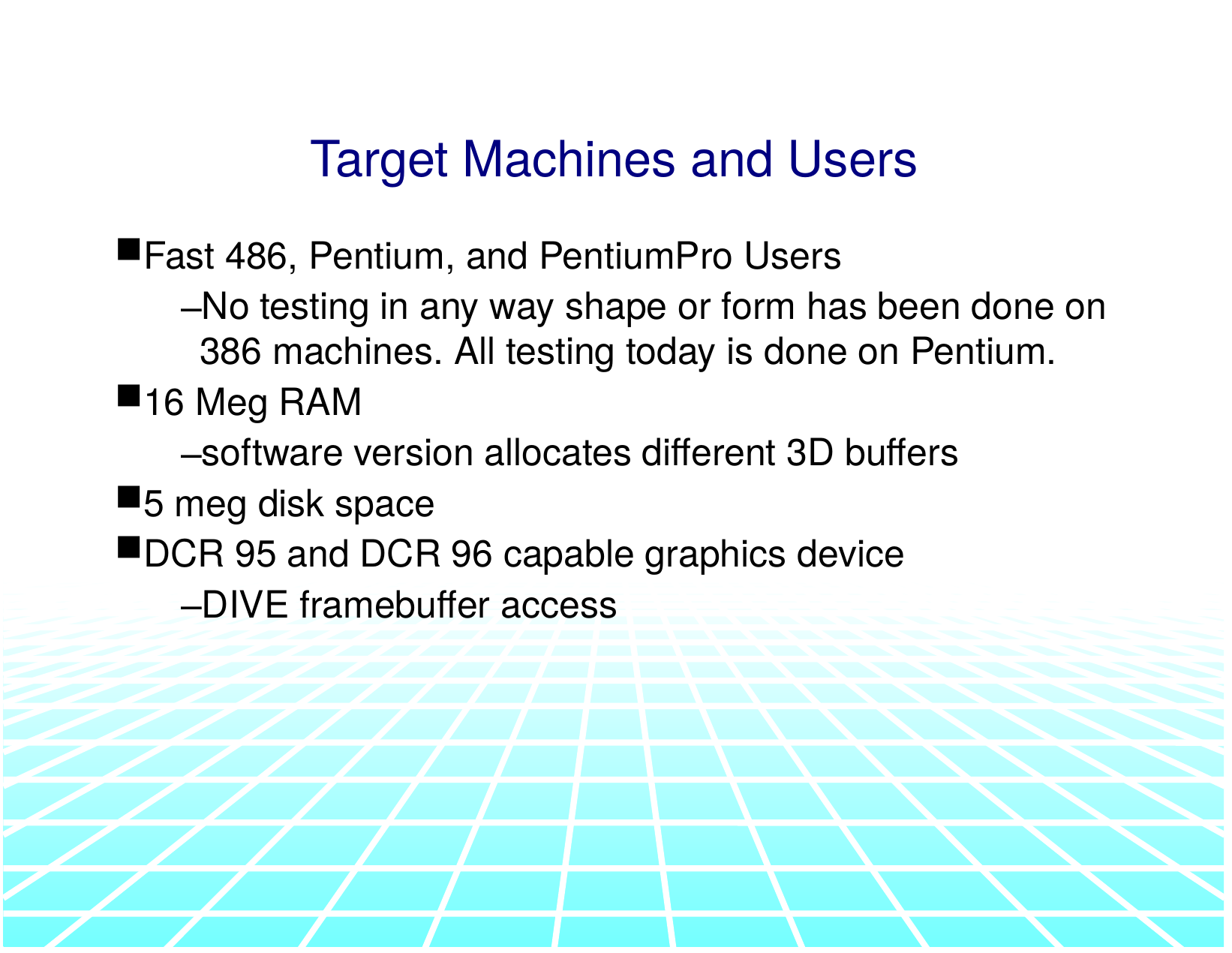

Target Machines and Users
Fast 486, Pentium, and PentiumPro Users
No testing in any way shape or form has been done on 386 machines. All testing today is done on Pentium.
16 Meg RAM
software version allocates different 3D buffers
5 meg disk space
DCR 95 and DCR 96 capable graphics device
DIVE framebuffer access